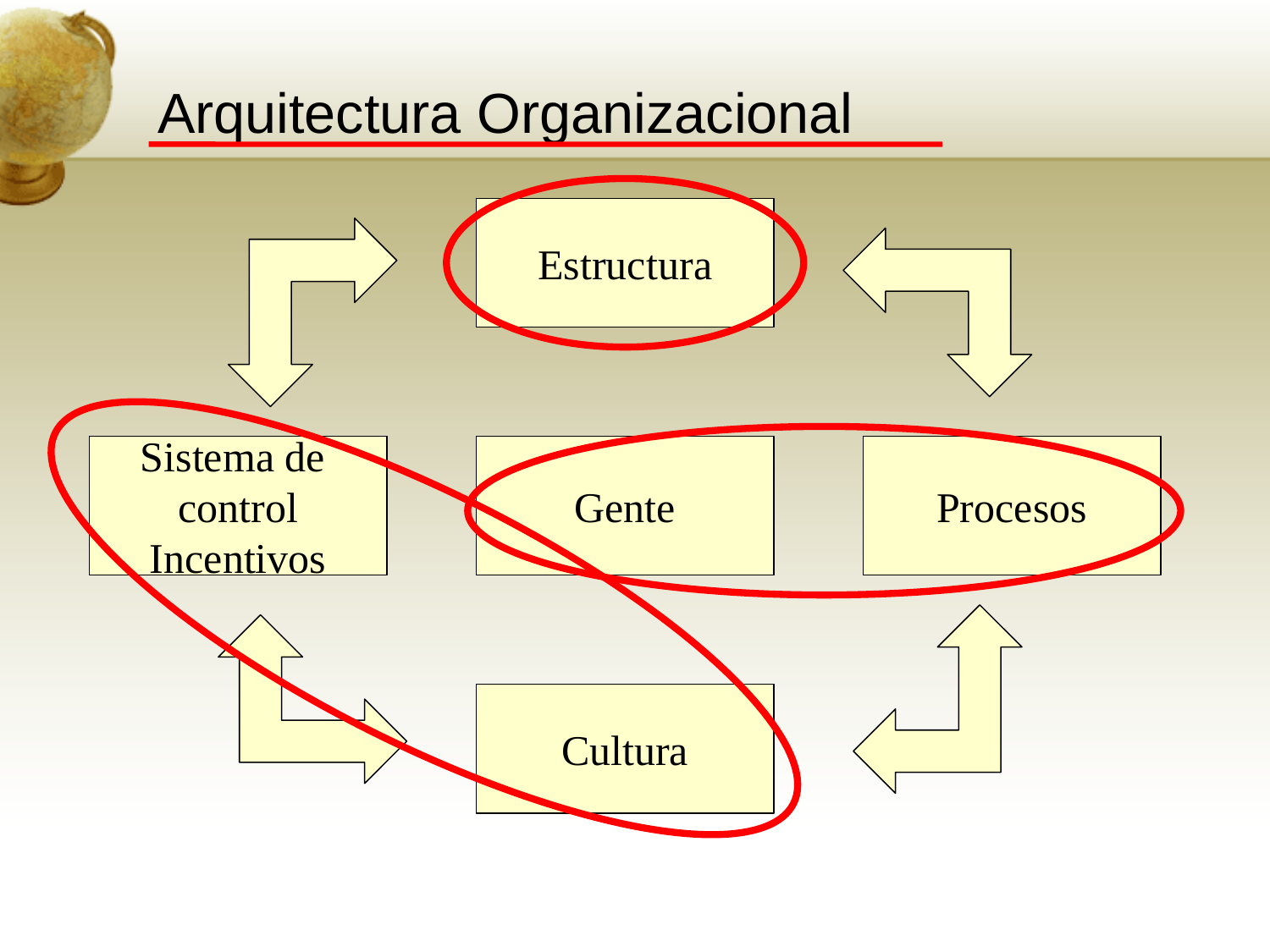

# Arquitectura Organizacional

Estructura

Sistema de
control
Incentivos
Gente
Procesos

Cultura